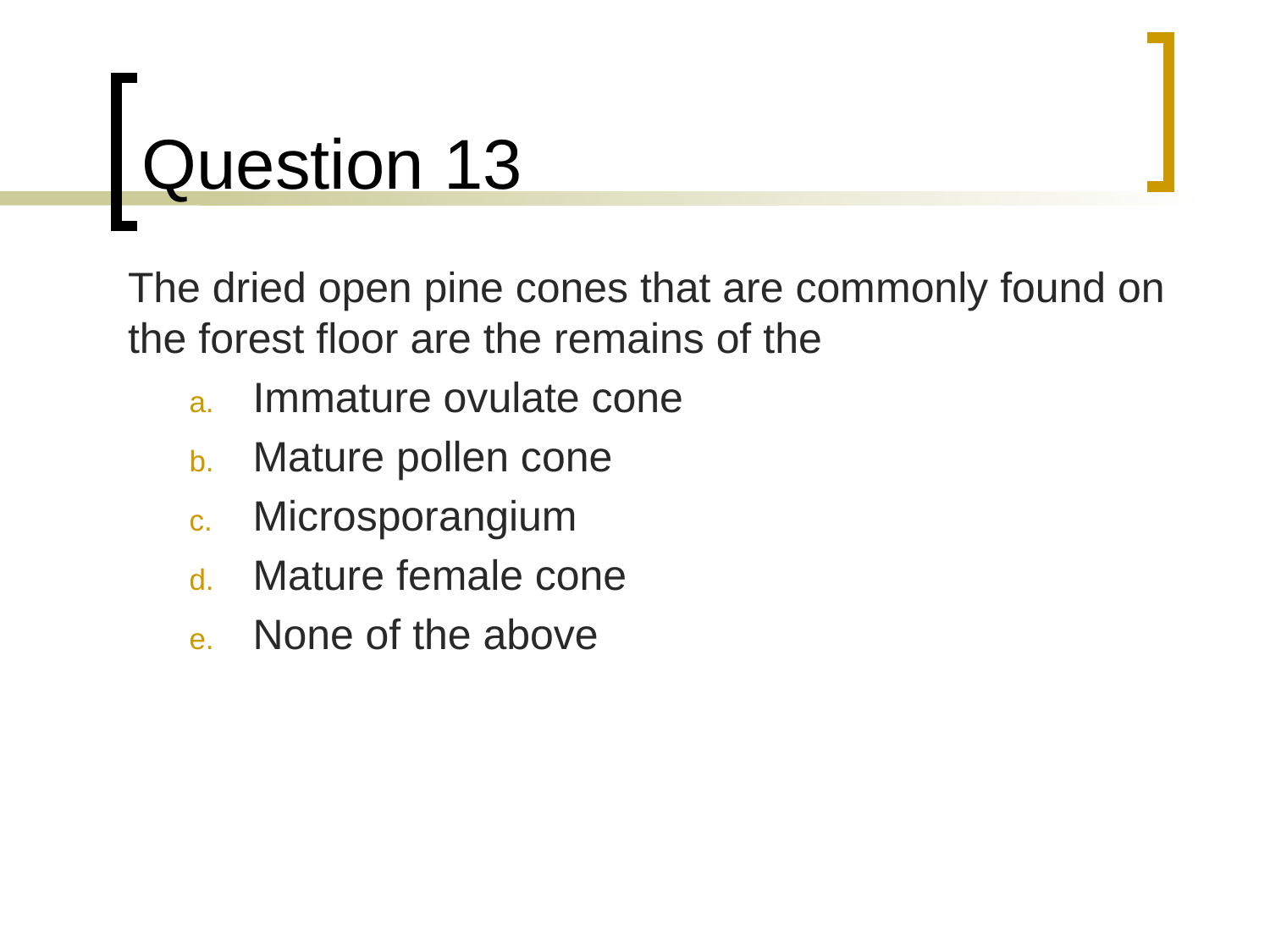

# Question 13
	The dried open pine cones that are commonly found on the forest floor are the remains of the
Immature ovulate cone
Mature pollen cone
Microsporangium
Mature female cone
None of the above